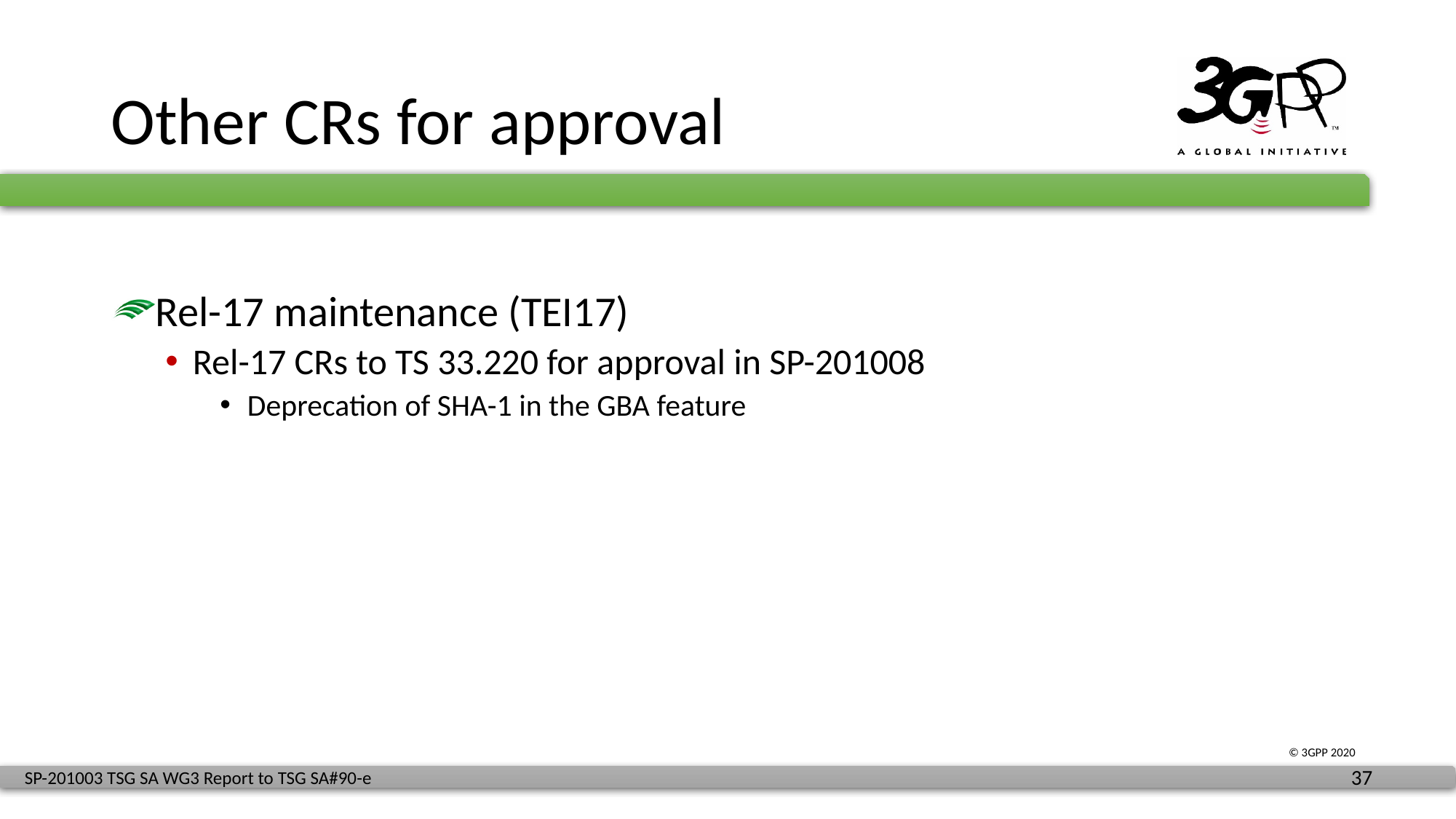

# Other CRs for approval

Rel-17 maintenance (TEI17)
Rel-17 CRs to TS 33.220 for approval in SP-201008
Deprecation of SHA-1 in the GBA feature